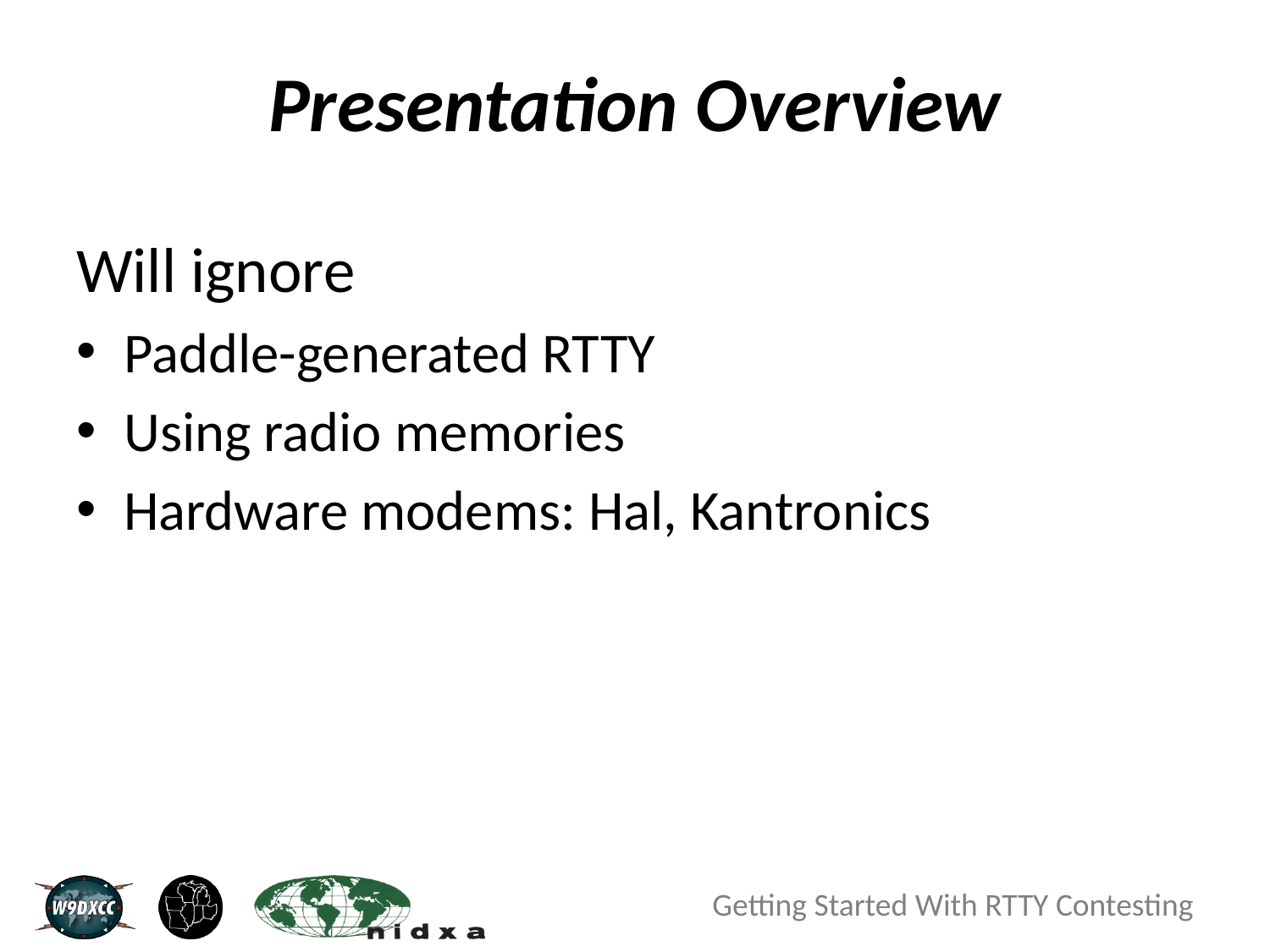

# Presentation Overview

Will ignore
Paddle-generated RTTY
Using radio memories
Hardware modems: Hal, Kantronics

Getting Started With RTTY Contesting